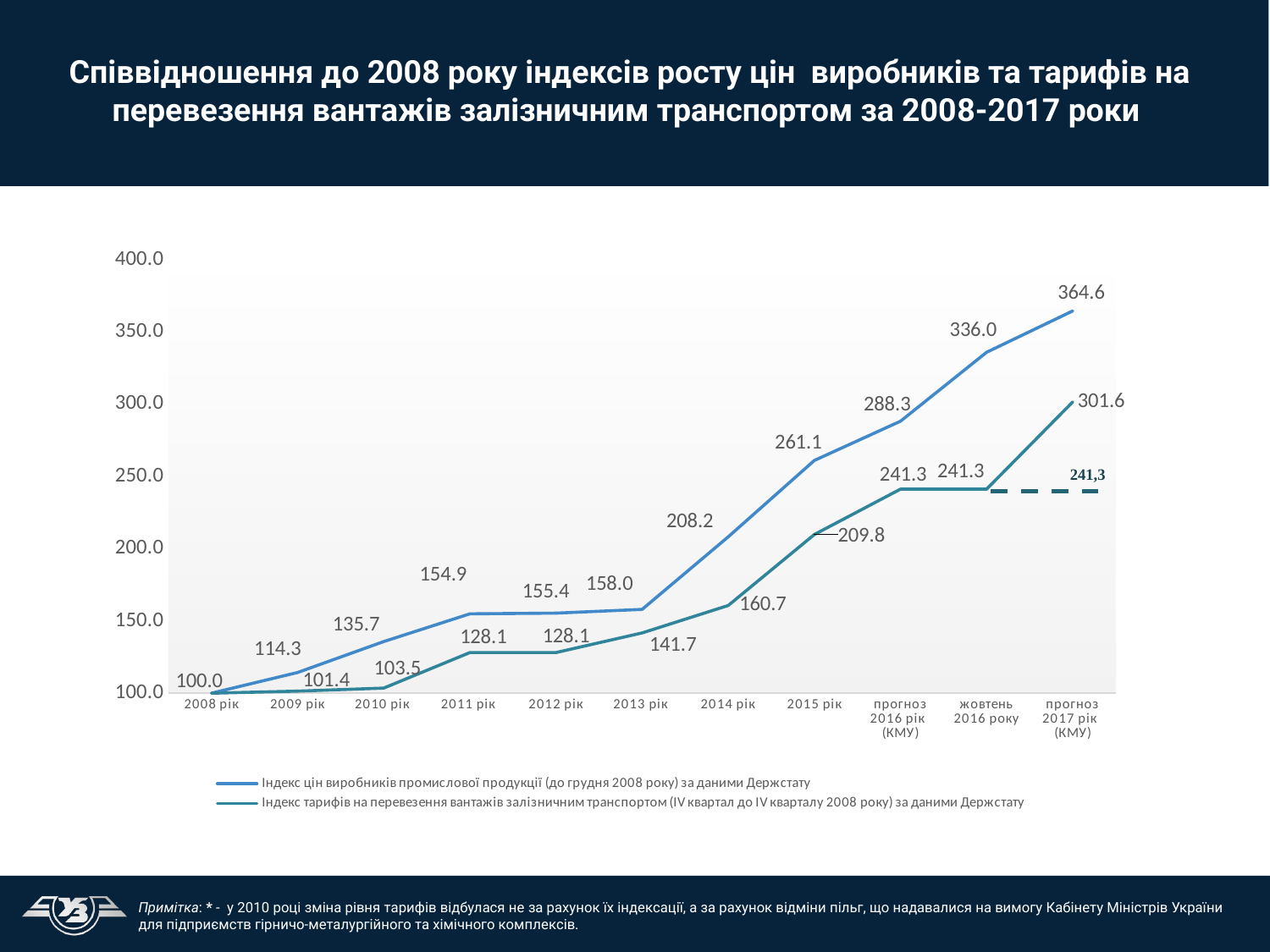

Співвідношення до 2008 року індексів росту цін  виробників та тарифів на перевезення вантажів залізничним транспортом за 2008-2017 роки

[unsupported chart]

Примітка: * -  у 2010 році зміна рівня тарифів відбулася не за рахунок їх індексації, а за рахунок відміни пільг, що надавалися на вимогу Кабінету Міністрів України  для підприємств гірничо-металургійного та хімічного комплексів.